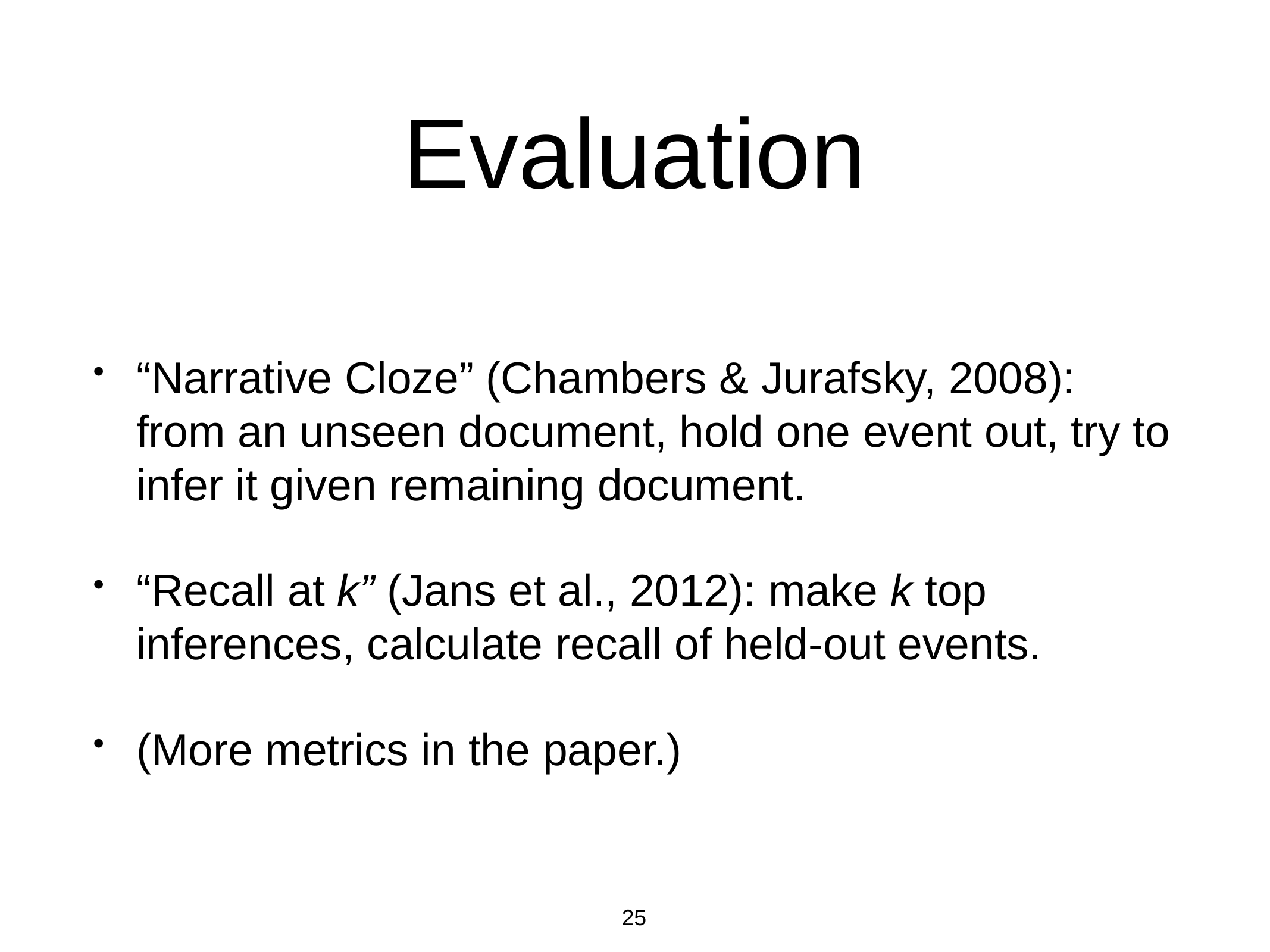

# Evaluation
“Narrative Cloze” (Chambers & Jurafsky, 2008): from an unseen document, hold one event out, try to infer it given remaining document.
“Recall at k” (Jans et al., 2012): make k top inferences, calculate recall of held-out events.
(More metrics in the paper.)
25